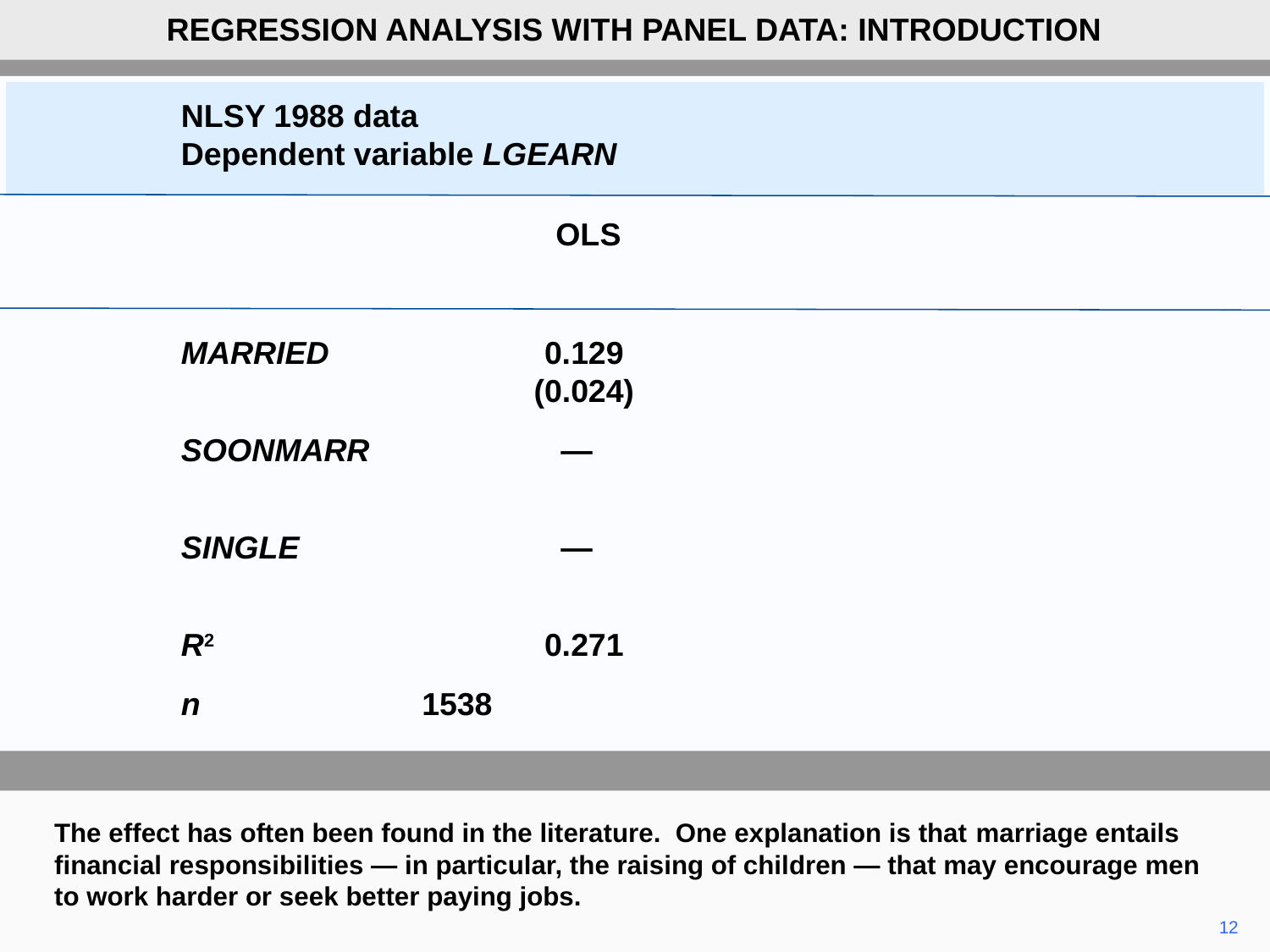

REGRESSION ANALYSIS WITH PANEL DATA: INTRODUCTION

NLSY 1988 data
Dependent variable LGEARN
	OLS

MARRIED	0.129
	(0.024)
SOONMARR	—

SINGLE	—

R2	0.271
n                         1538

The effect has often been found in the literature.  One explanation is that marriage entails financial responsibilities — in particular, the raising of children — that may encourage men to work harder or seek better paying jobs.
12